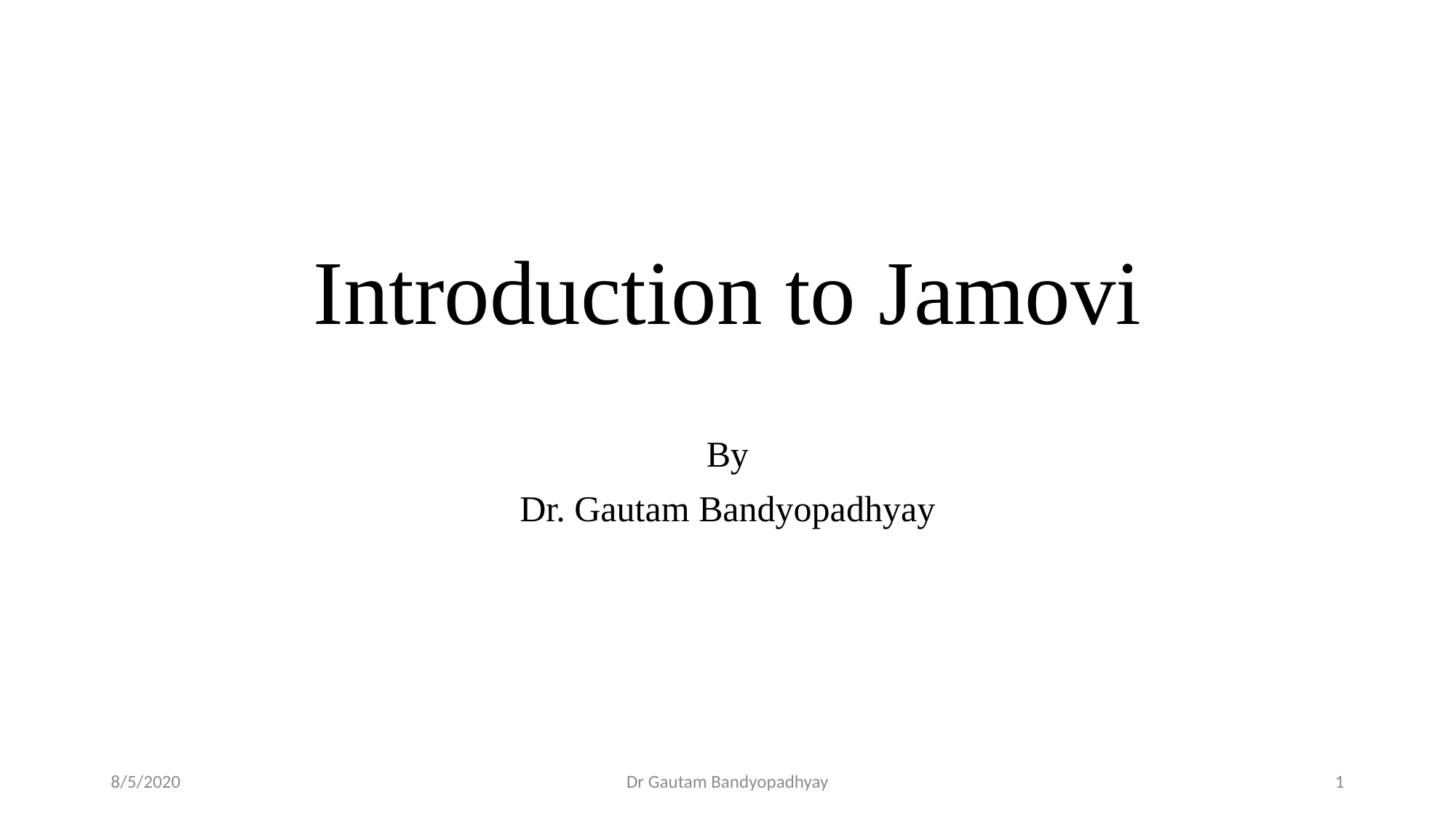

# Introduction to Jamovi
By
Dr. Gautam Bandyopadhyay
8/5/2020
Dr Gautam Bandyopadhyay
1